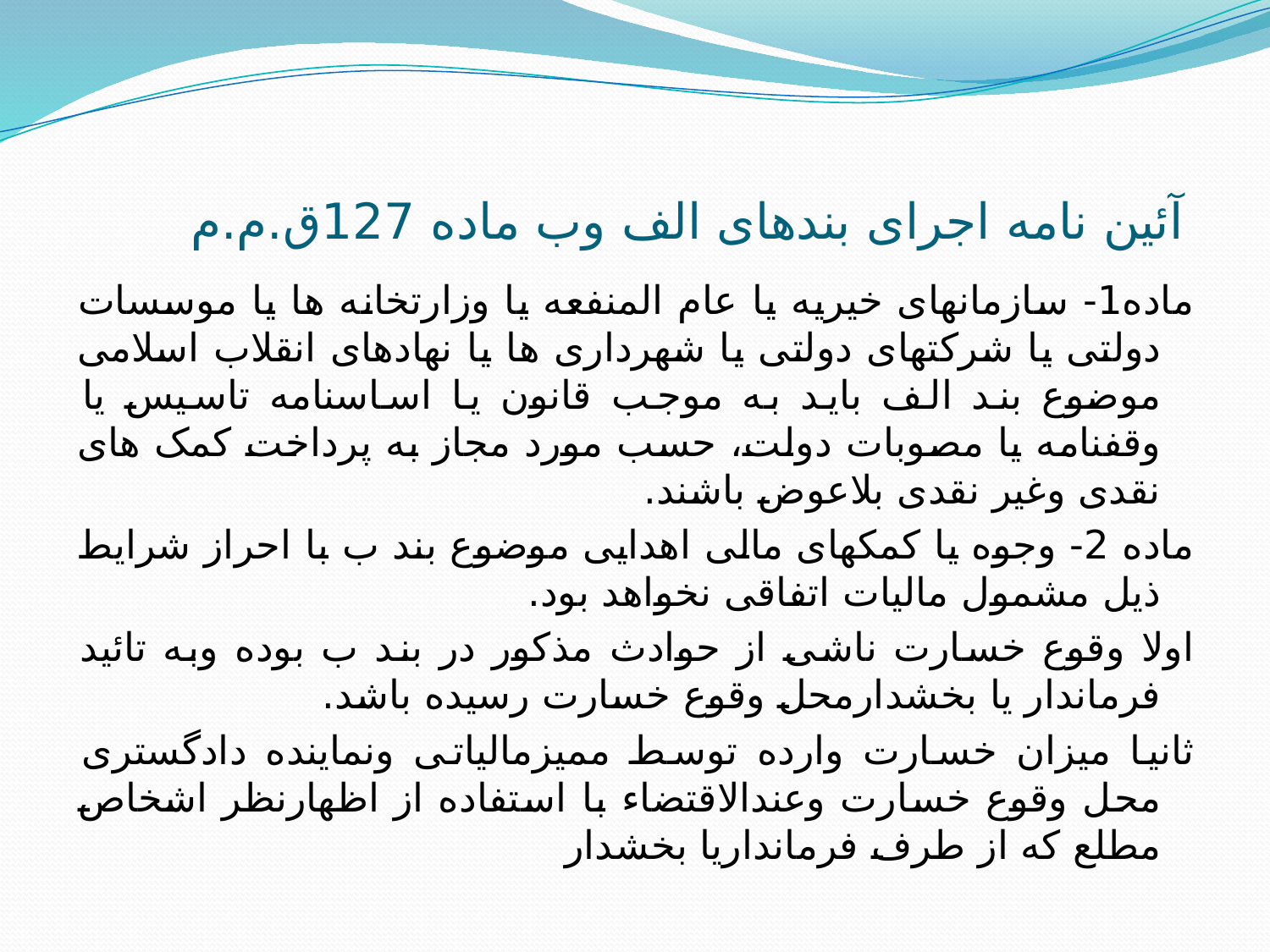

# آئین نامه اجرای بندهای الف وب ماده 127ق.م.م
ماده1- سازمانهای خیریه یا عام المنفعه یا وزارتخانه ها یا موسسات دولتی یا شرکتهای دولتی یا شهرداری ها یا نهادهای انقلاب اسلامی موضوع بند الف باید به موجب قانون یا اساسنامه تاسیس یا وقفنامه یا مصوبات دولت، حسب مورد مجاز به پرداخت کمک های نقدی وغیر نقدی بلاعوض باشند.
ماده 2- وجوه یا کمکهای مالی اهدایی موضوع بند ب با احراز شرایط ذیل مشمول مالیات اتفاقی نخواهد بود.
اولا وقوع خسارت ناشی از حوادث مذکور در بند ب بوده وبه تائید فرماندار یا بخشدارمحل وقوع خسارت رسیده باشد.
ثانیا میزان خسارت وارده توسط ممیزمالیاتی ونماینده دادگستری محل وقوع خسارت وعندالاقتضاء با استفاده از اظهارنظر اشخاص مطلع که از طرف فرمانداریا بخشدار